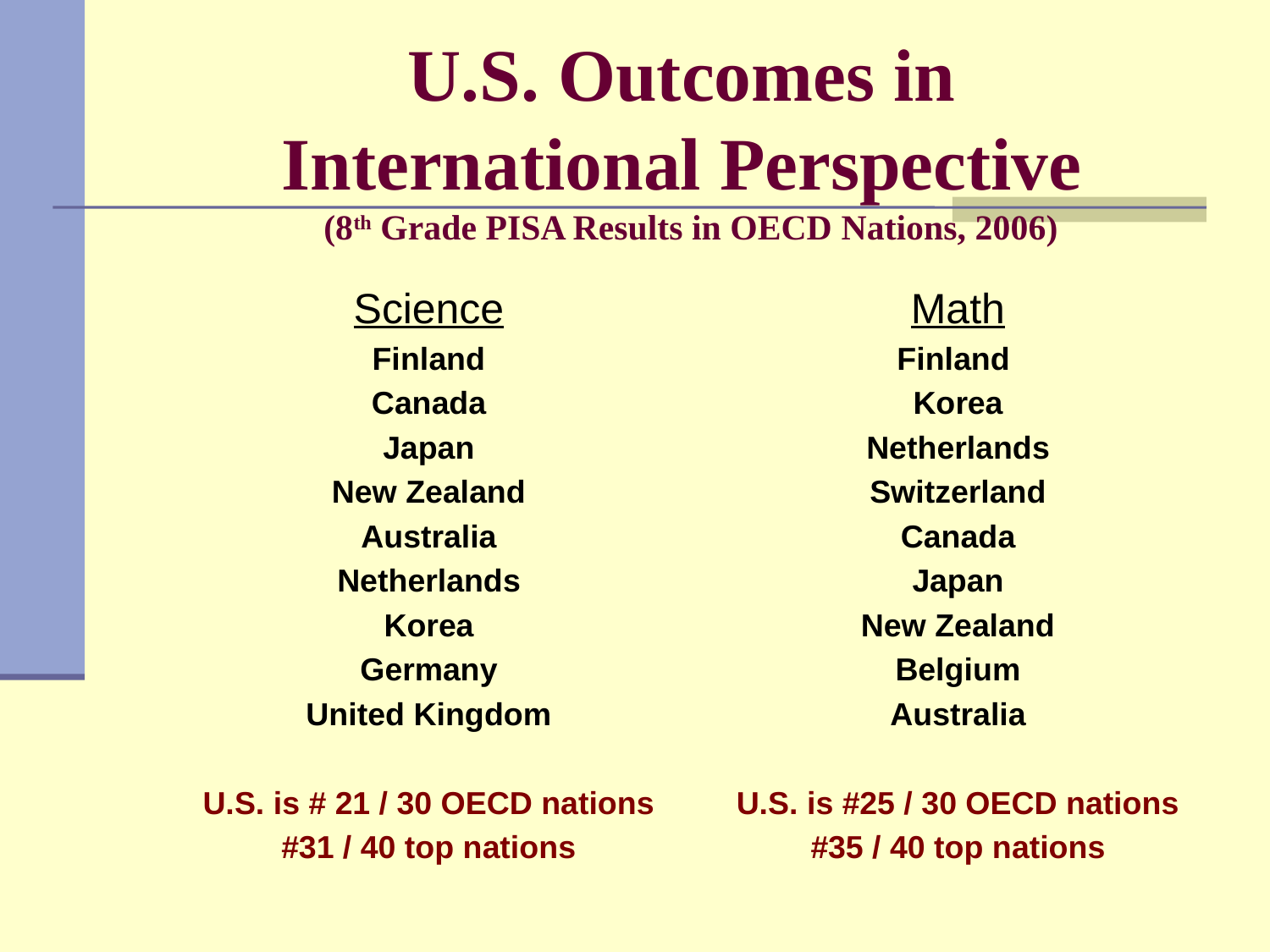

# U.S. Outcomes in International Perspective (8th Grade PISA Results in OECD Nations, 2006)
Science
Finland
Canada
Japan
New Zealand
Australia
Netherlands
Korea
Germany
United Kingdom

U.S. is # 21 / 30 OECD nations
#31 / 40 top nations

Math
Finland
Korea
Netherlands
Switzerland
Canada
Japan
New Zealand
Belgium
Australia

U.S. is #25 / 30 OECD nations
#35 / 40 top nations